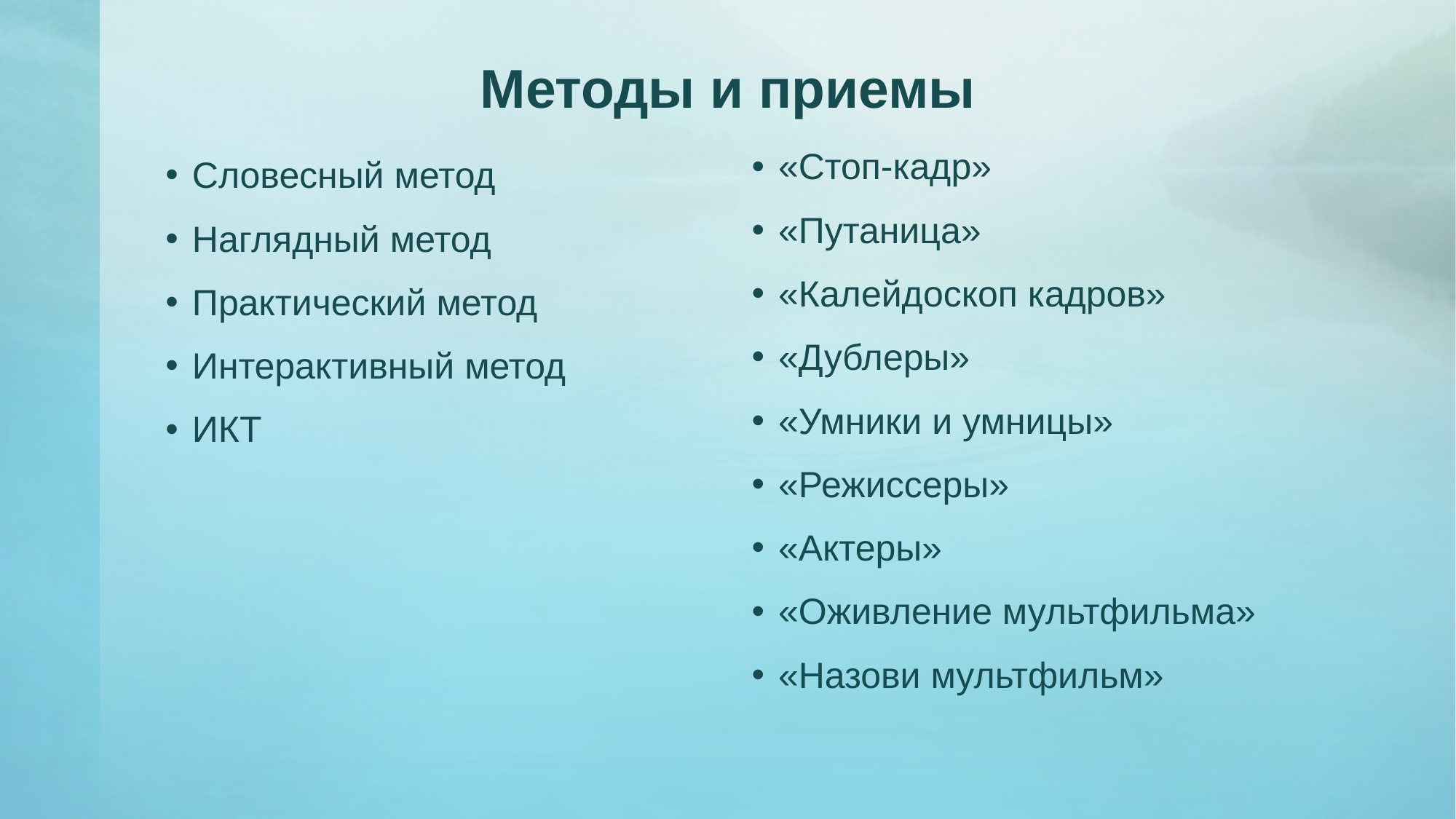

# Методы и приемы
«Стоп-кадр»
«Путаница»
«Калейдоскоп кадров»
«Дублеры»
«Умники и умницы»
«Режиссеры»
«Актеры»
«Оживление мультфильма»
«Назови мультфильм»

Словесный метод
Наглядный метод
Практический метод
Интерактивный метод
ИКТ